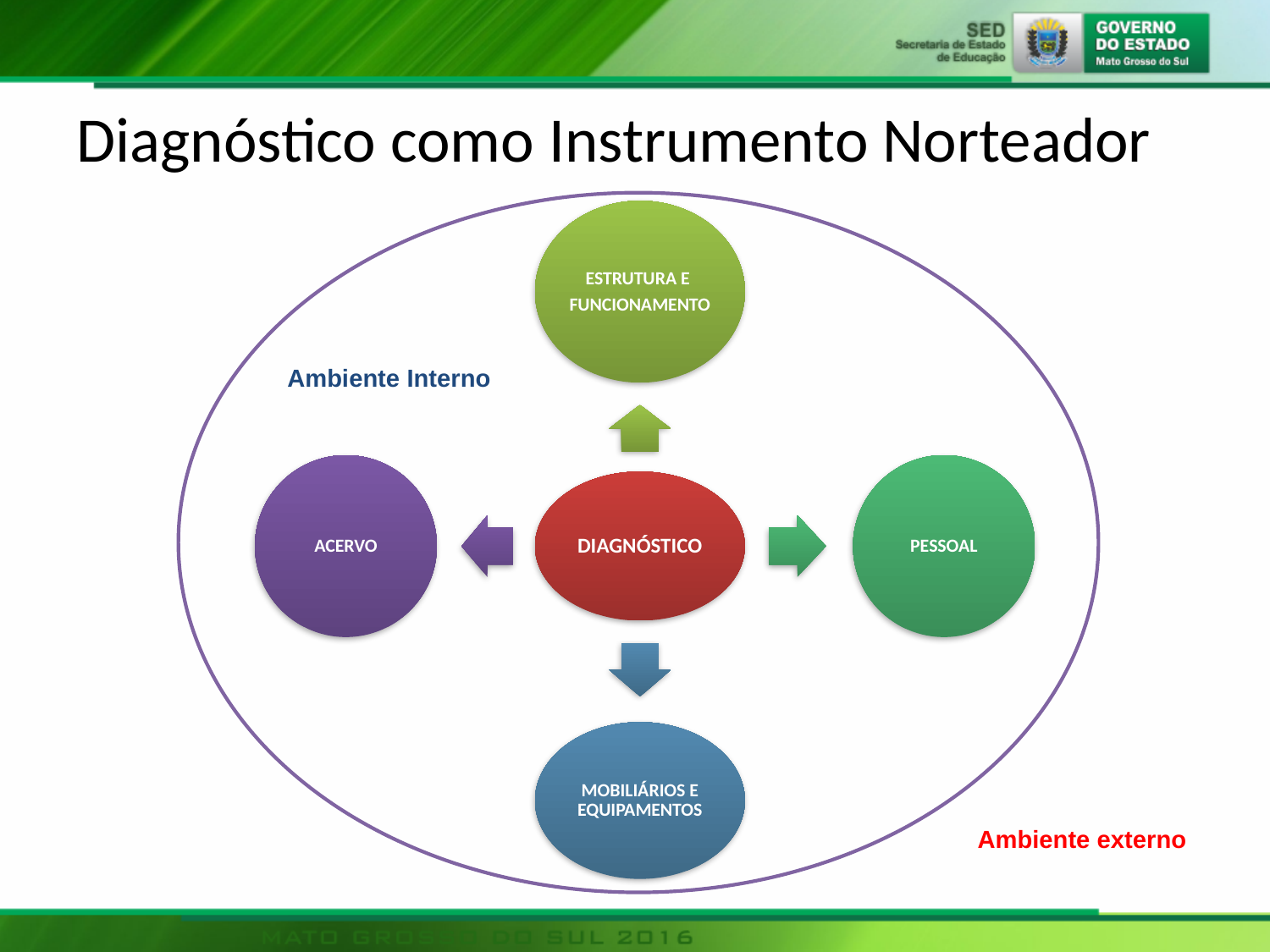

# Diagnóstico como Instrumento Norteador

DIAGNÓSTICO

ESTRUTURA E
FUNCIONAMENTO

PESSOAL

MOBILIÁRIOS E EQUIPAMENTOS

ACERVO
Ambiente Interno
Ambiente externo